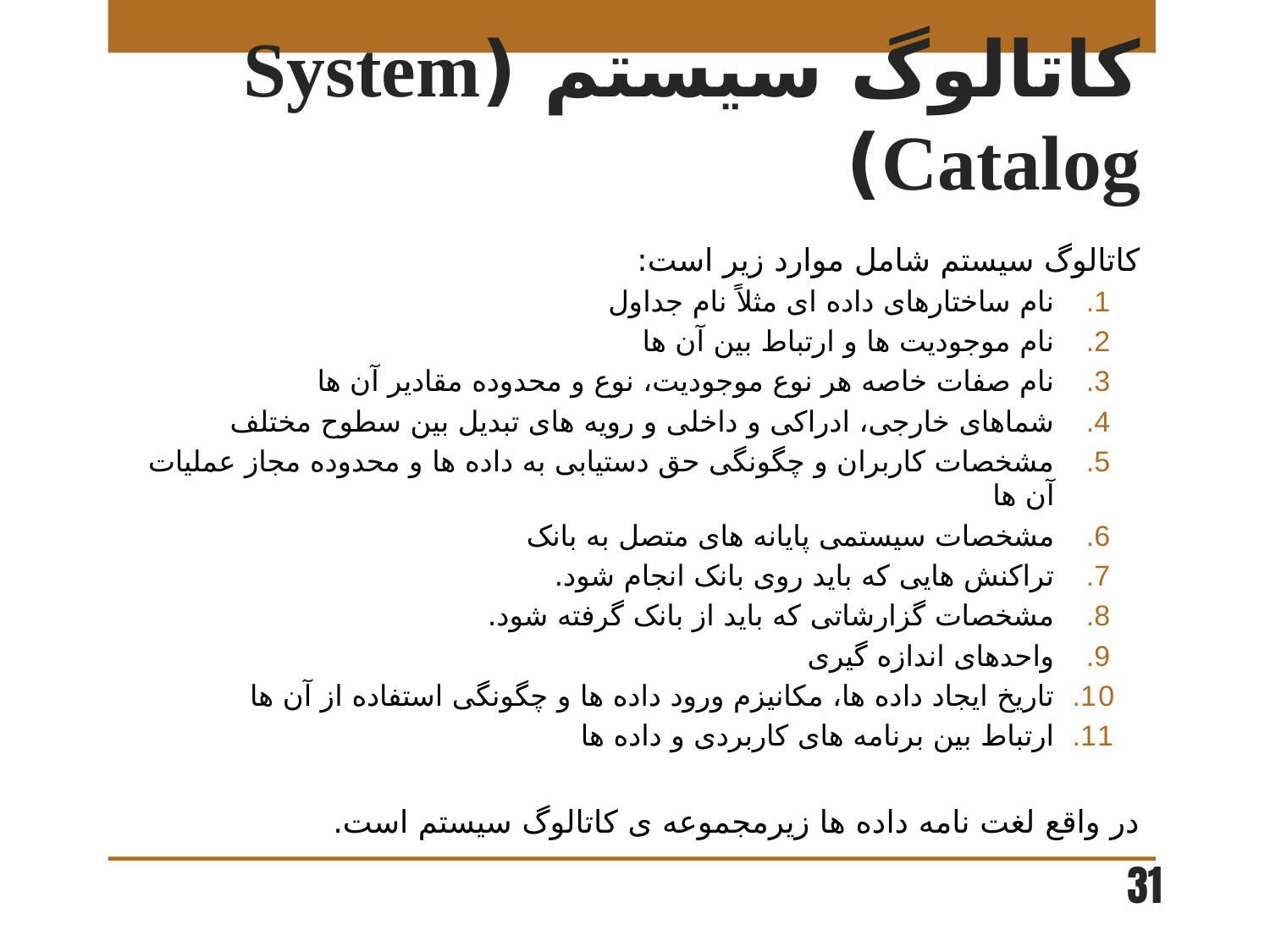

# کاتالوگ سیستم (System Catalog)
کاتالوگ سیستم شامل موارد زیر است:
نام ساختارهای داده ای مثلاً نام جداول
نام موجودیت ها و ارتباط بین آن ها
نام صفات خاصه هر نوع موجودیت، نوع و محدوده مقادیر آن ها
شماهای خارجی، ادراکی و داخلی و رویه های تبدیل بین سطوح مختلف
مشخصات کاربران و چگونگی حق دستیابی به داده ها و محدوده مجاز عملیات آن ها
مشخصات سیستمی پایانه های متصل به بانک
تراکنش هایی که باید روی بانک انجام شود.
مشخصات گزارشاتی که باید از بانک گرفته شود.
واحدهای اندازه گیری
تاریخ ایجاد داده ها، مکانیزم ورود داده ها و چگونگی استفاده از آن ها
ارتباط بین برنامه های کاربردی و داده ها

در واقع لغت نامه داده ها زیرمجموعه ی کاتالوگ سیستم است.
31